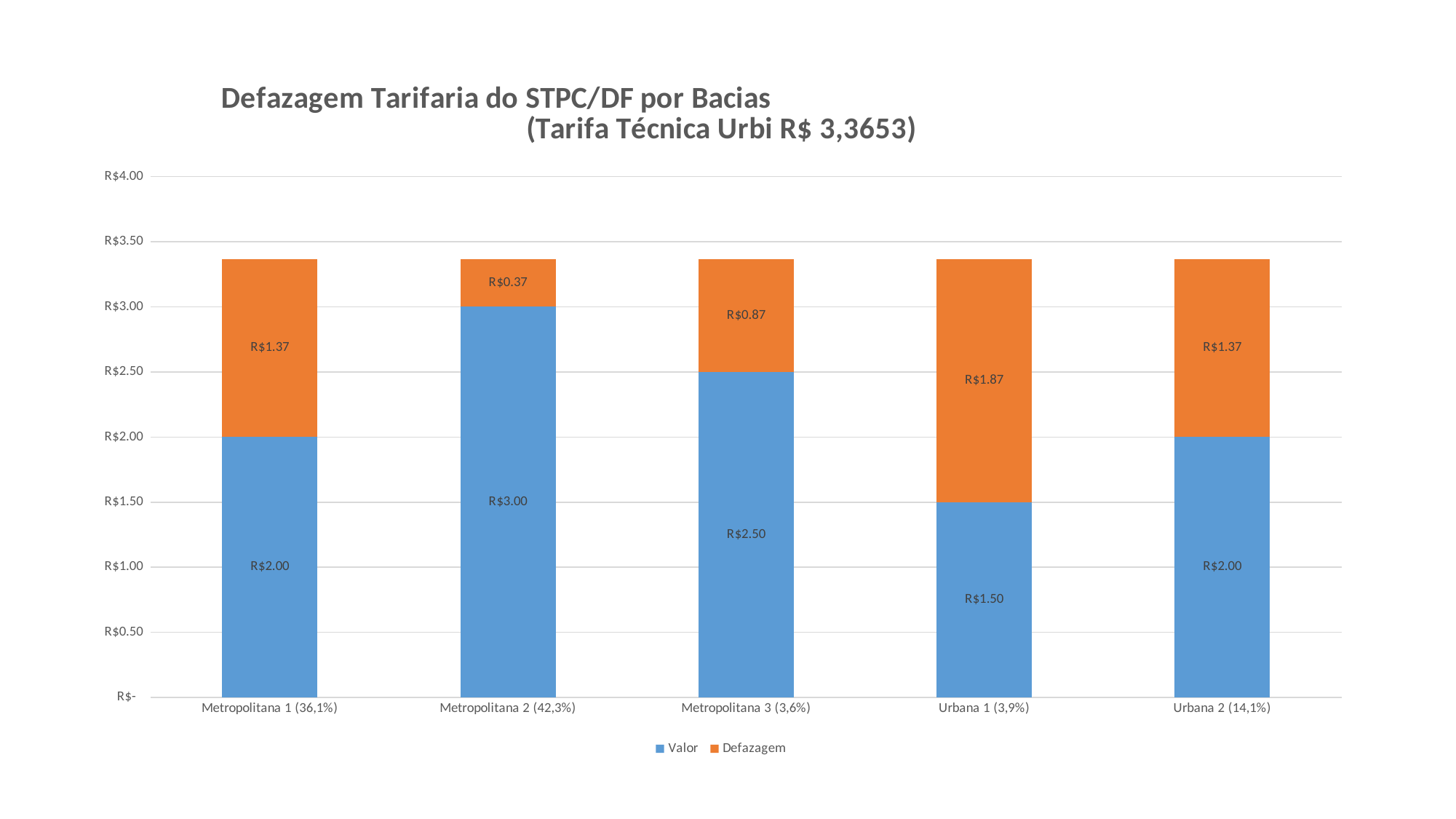

### Chart: Defazagem Tarifaria do STPC/DF por Bacias                                                                   (Tarifa Técnica Urbi R$ 3,3653)

| Category | Valor  | Defazagem |
|---|---|---|
| Metropolitana 1 (36,1%) | 2.0 | 1.3653 |
| Metropolitana 2 (42,3%) | 3.0 | 0.36529999999999996 |
| Metropolitana 3 (3,6%) | 2.5 | 0.8653 |
| Urbana 1 (3,9%) | 1.5 | 1.8653 |
| Urbana 2 (14,1%) | 2.0 | 1.3653 |